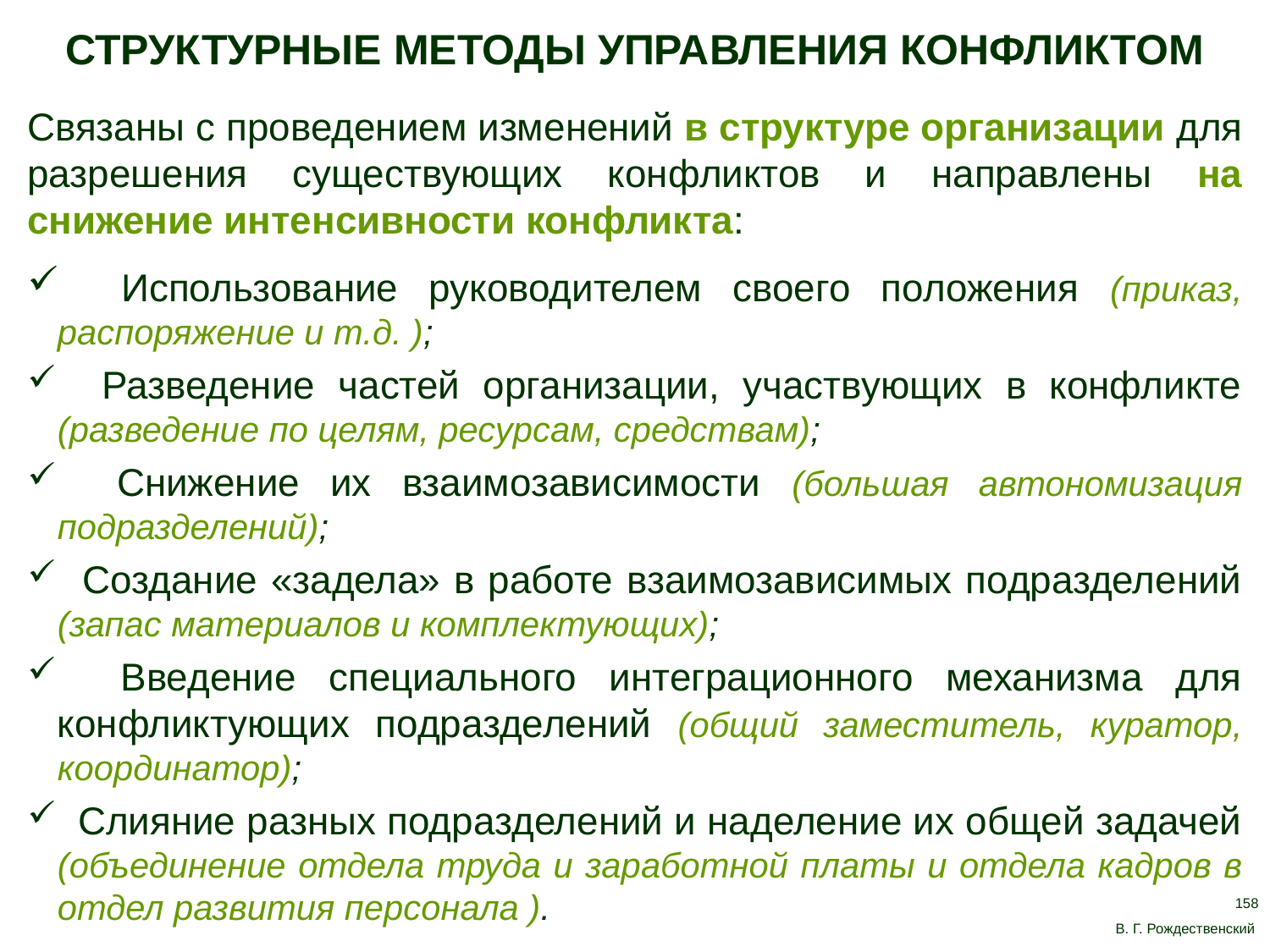

СТРУКТУРНЫЕ МЕТОДЫ УПРАВЛЕНИЯ КОНФЛИКТОМ
Связаны с проведением изменений в структуре организации для разрешения существующих конфликтов и направлены на снижение интенсивности конфликта:

  Использование руководителем своего положения (приказ, распоряжение и т.д. );

  Разведение частей организации, участвующих в конфликте (разведение по целям, ресурсам, средствам);

  Снижение их взаимозависимости (большая автономизация подразделений);

  Создание «задела» в работе взаимозависимых подразделений (запас материалов и комплектующих);

  Введение специального интеграционного механизма для конфликтующих подразделений (общий заместитель, куратор, координатор);

  Слияние разных подразделений и наделение их общей задачей (объединение отдела труда и заработной платы и отдела кадров в отдел развития персонала ).
158
В. Г. Рождественский